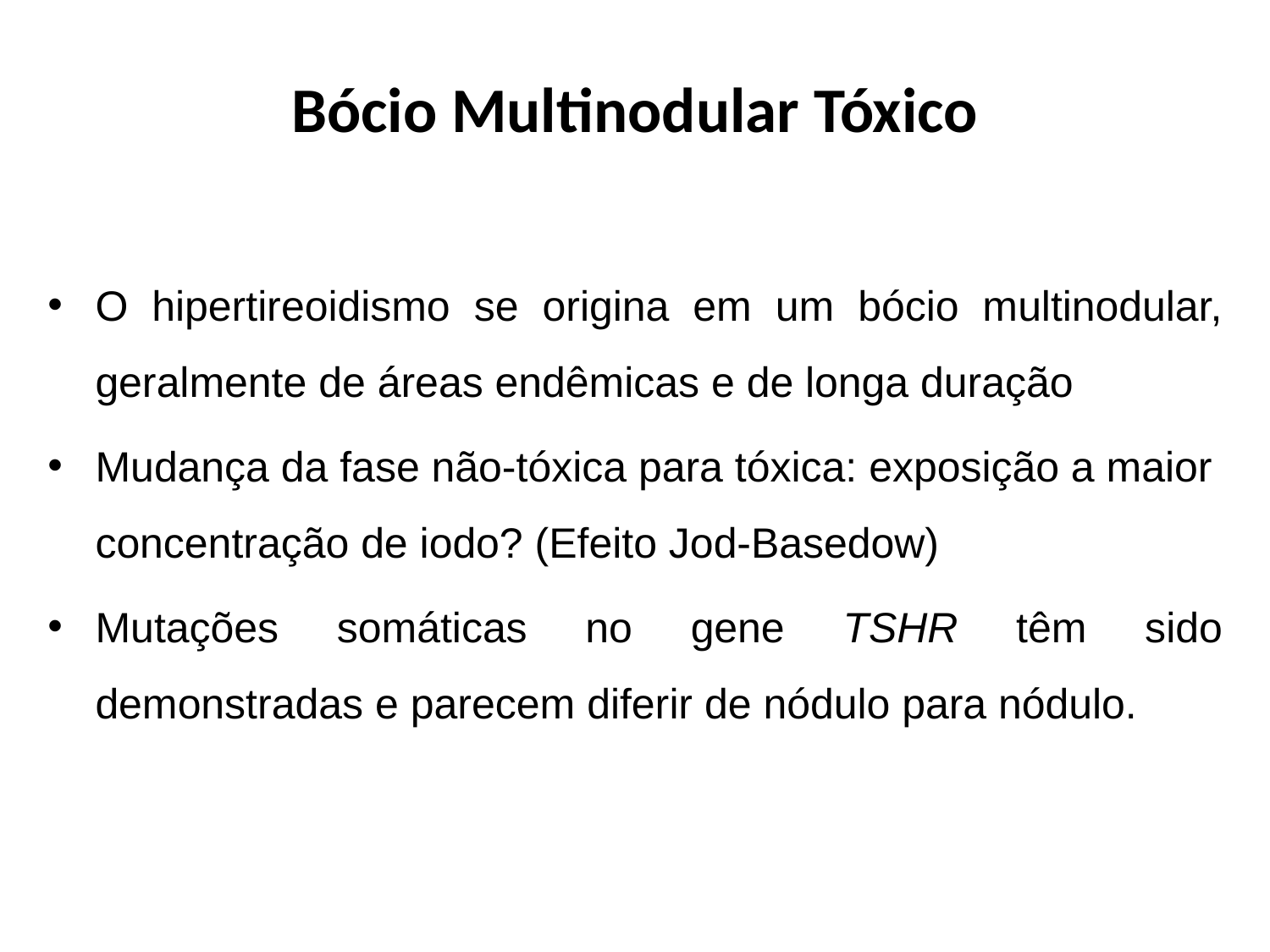

# Bócio Multinodular Tóxico
O hipertireoidismo se origina em um bócio multinodular, geralmente de áreas endêmicas e de longa duração
Mudança da fase não-tóxica para tóxica: exposição a maior concentração de iodo? (Efeito Jod-Basedow)
Mutações somáticas no gene TSHR têm sido demonstradas e parecem diferir de nódulo para nódulo.